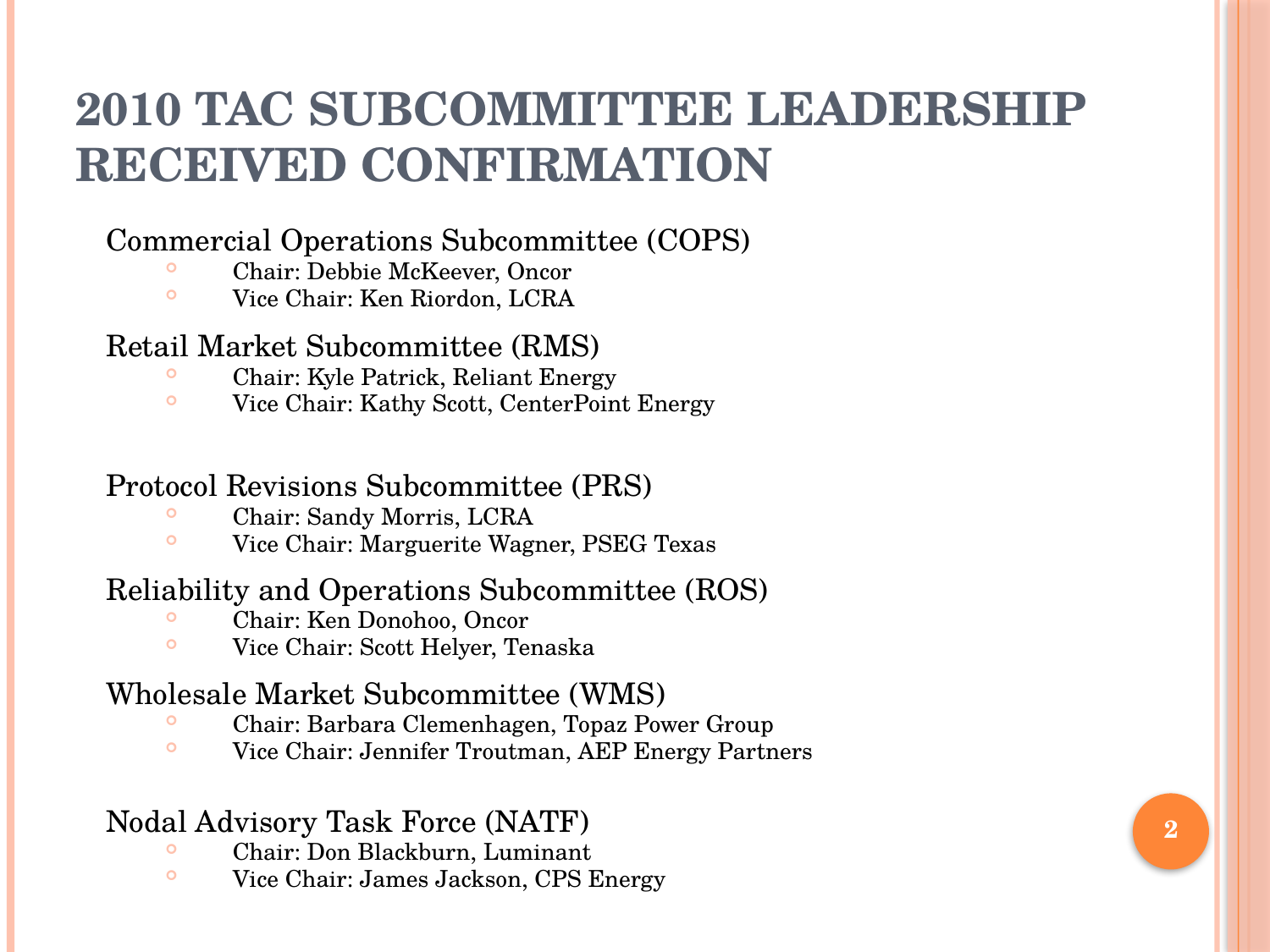

# 2010 TAC Subcommittee Leadership Received Confirmation
Commercial Operations Subcommittee (COPS)
Chair: Debbie McKeever, Oncor
Vice Chair: Ken Riordon, LCRA

Retail Market Subcommittee (RMS)
Chair: Kyle Patrick, Reliant Energy
Vice Chair: Kathy Scott, CenterPoint Energy

Protocol Revisions Subcommittee (PRS)
Chair: Sandy Morris, LCRA
Vice Chair: Marguerite Wagner, PSEG Texas

Reliability and Operations Subcommittee (ROS)
Chair: Ken Donohoo, Oncor
Vice Chair: Scott Helyer, Tenaska

Wholesale Market Subcommittee (WMS)
Chair: Barbara Clemenhagen, Topaz Power Group
Vice Chair: Jennifer Troutman, AEP Energy Partners

Nodal Advisory Task Force (NATF)
Chair: Don Blackburn, Luminant
Vice Chair: James Jackson, CPS Energy

2